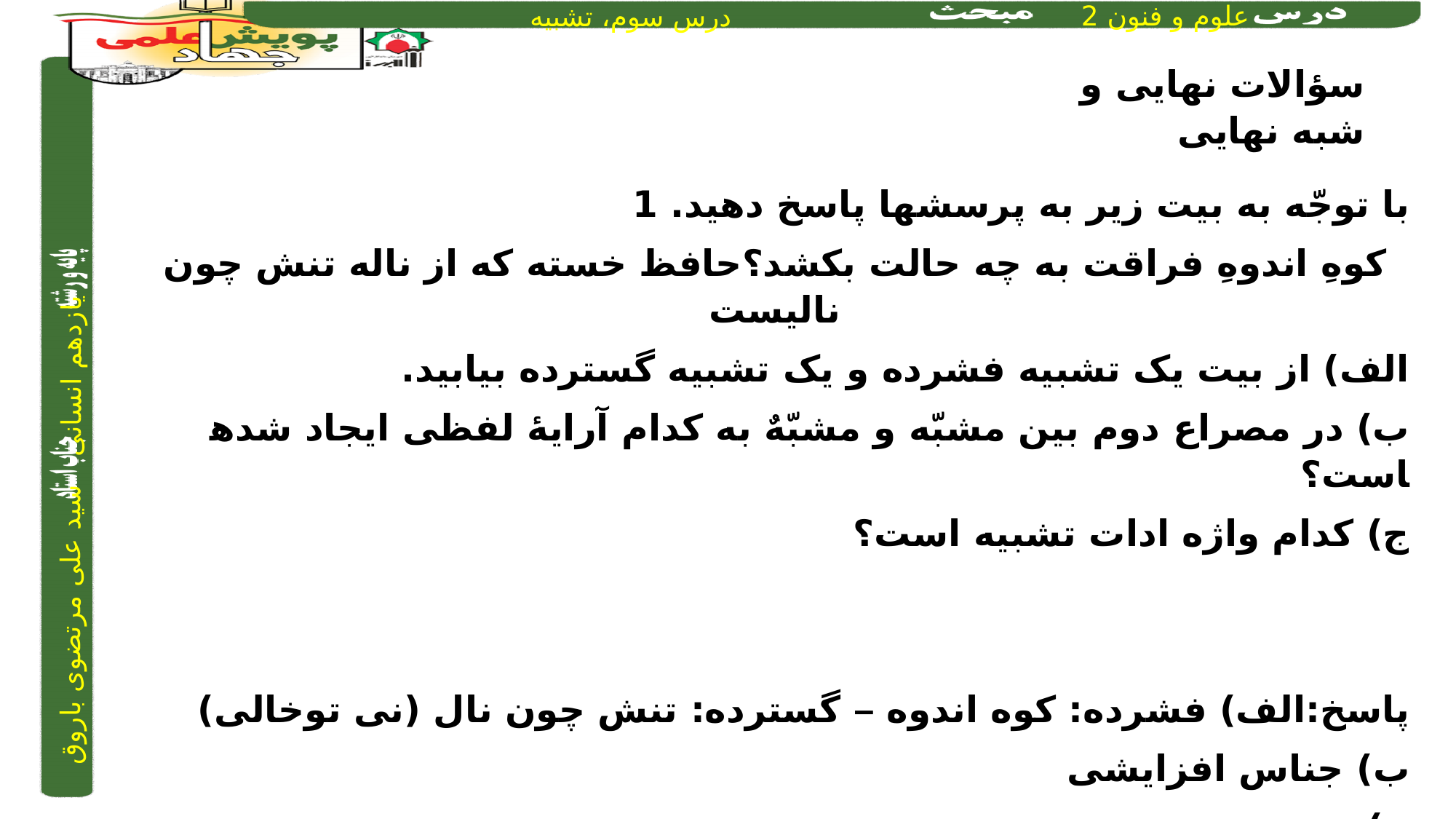

سؤالات نهایی و شبه نهایی
با توجّه به بیت زیر به پرسش­ها پاسخ دهید. 1
کوهِ اندوهِ فراقت به چه حالت بکشد؟	حافظ خسته که از ناله تنش چون نالیست
	الف) از بیت یک تشبیه فشرده و یک تشبیه گسترده بیابید.
	ب) در مصراع دوم بین مشبّه و مشبّهٌ به کدام آرایۀ لفظی ایجاد شده­است؟
	ج) کدام واژه ادات تشبیه است؟

پاسخ:	الف) فشرده: کوه اندوه – گسترده: تنش چون نال (نی توخالی)
	ب) جناس افزایشی
	ج) چون